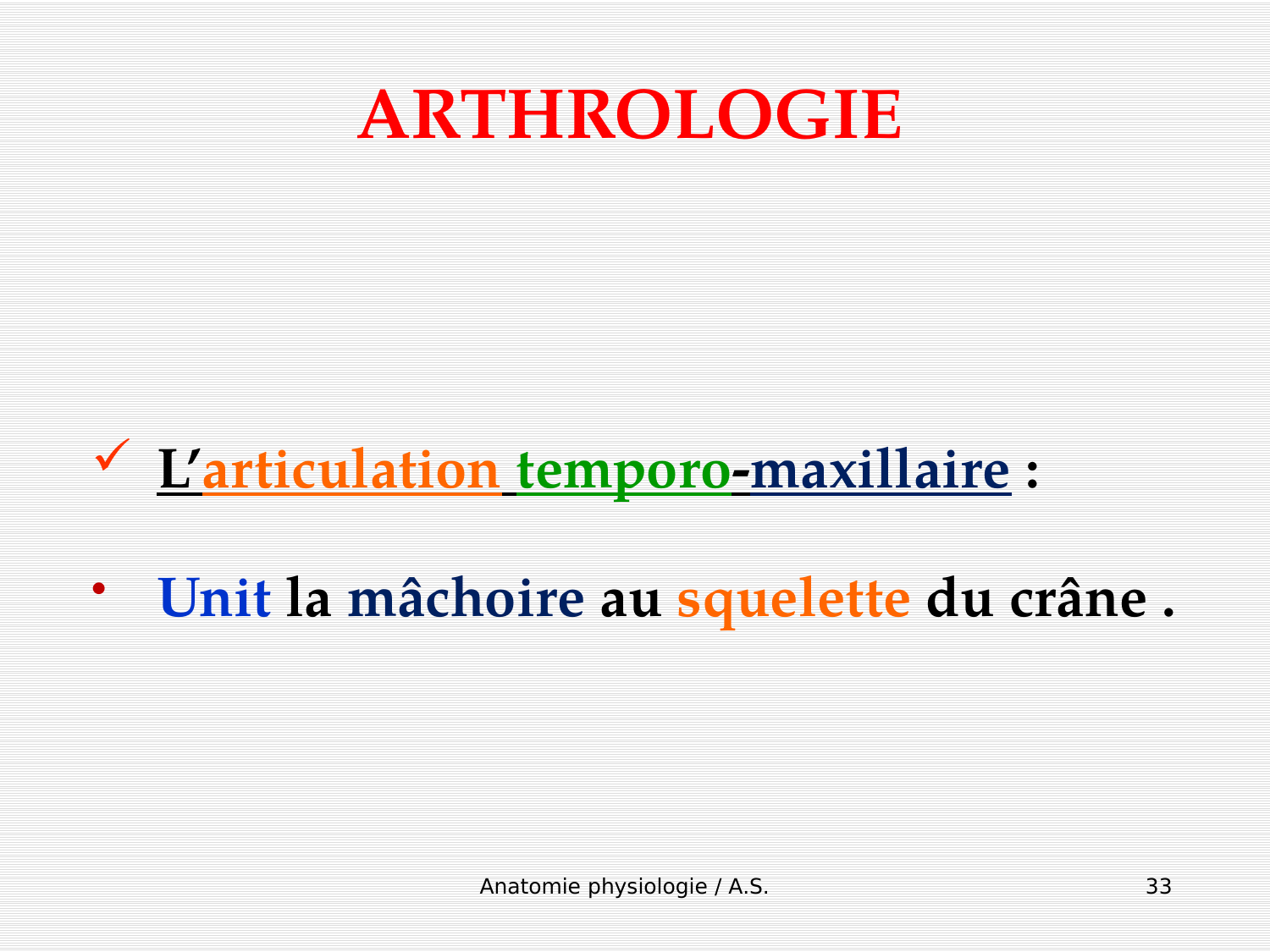

# ARTHROLOGIE

L’articulation temporo-maxillaire :

Unit la mâchoire au squelette du crâne .
Anatomie physiologie / A.S.
33